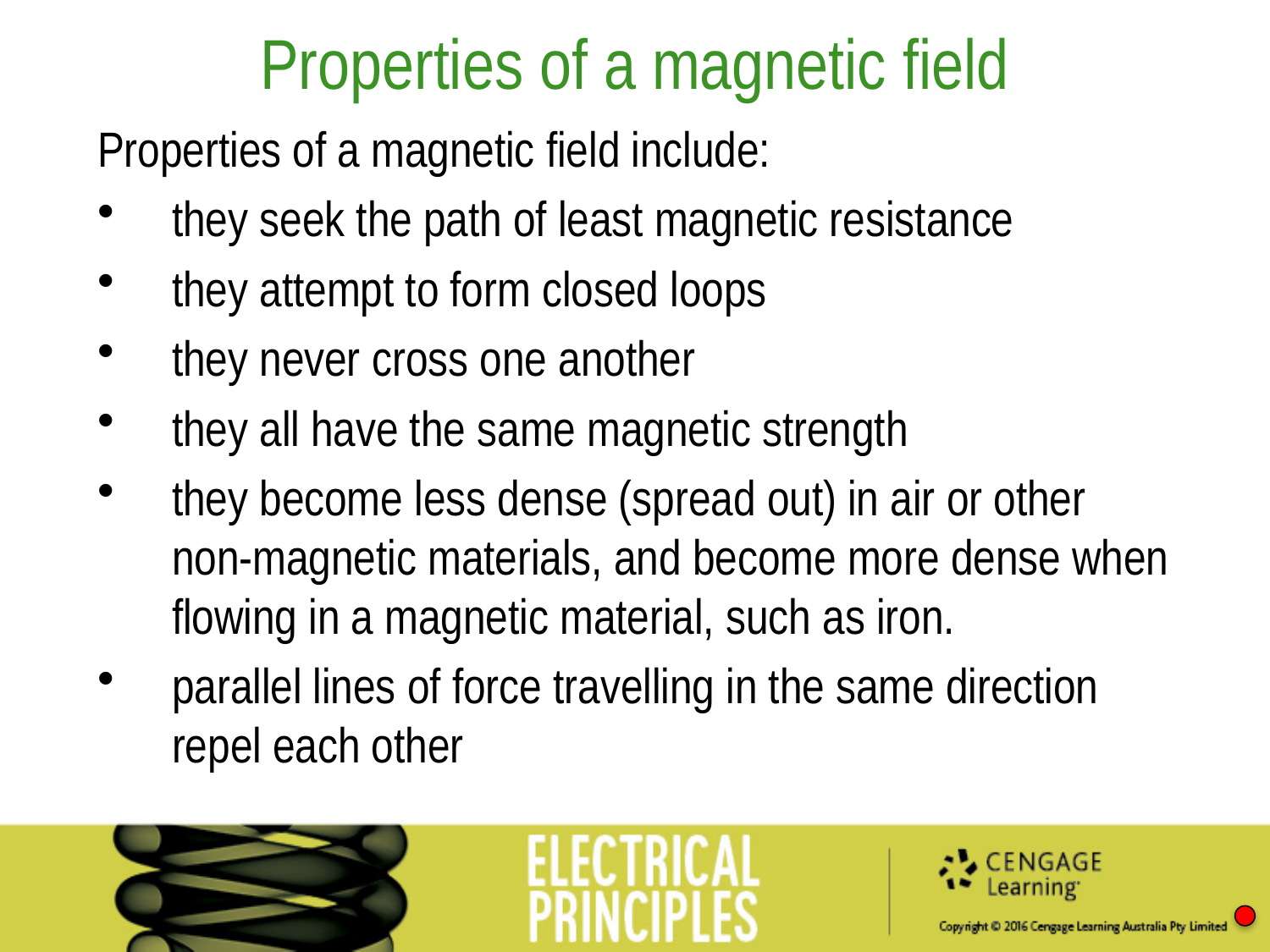

Properties of a magnetic field
Properties of a magnetic field include:
they seek the path of least magnetic resistance
they attempt to form closed loops
they never cross one another
they all have the same magnetic strength
they become less dense (spread out) in air or other non-magnetic materials, and become more dense when flowing in a magnetic material, such as iron.
parallel lines of force travelling in the same direction repel each other